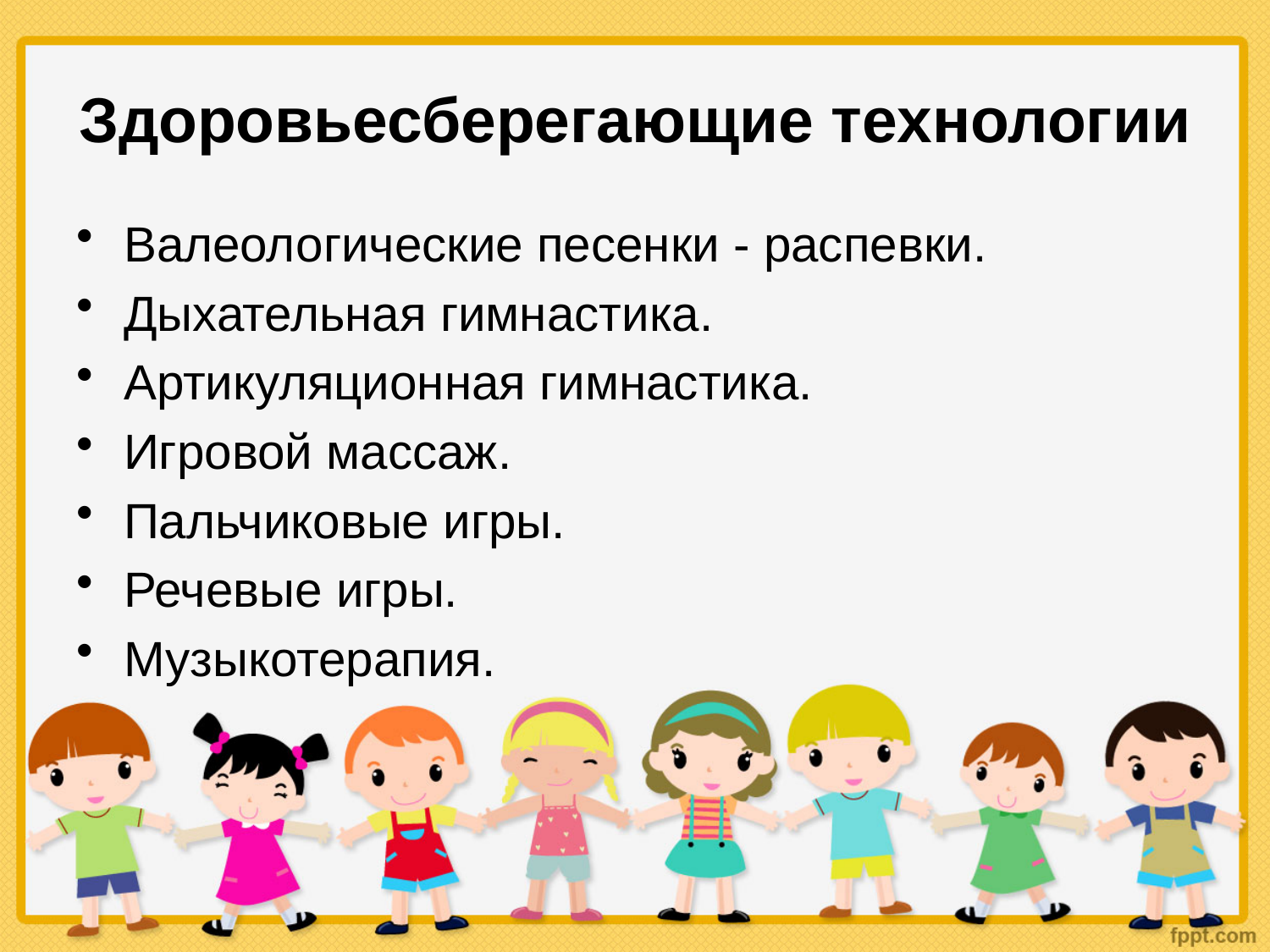

# Здоровьесберегающие технологии
Валеологические песенки - распевки.
Дыхательная гимнастика.
Артикуляционная гимнастика.
Игровой массаж.
Пальчиковые игры.
Речевые игры.
Музыкотерапия.

Prezentacii.com